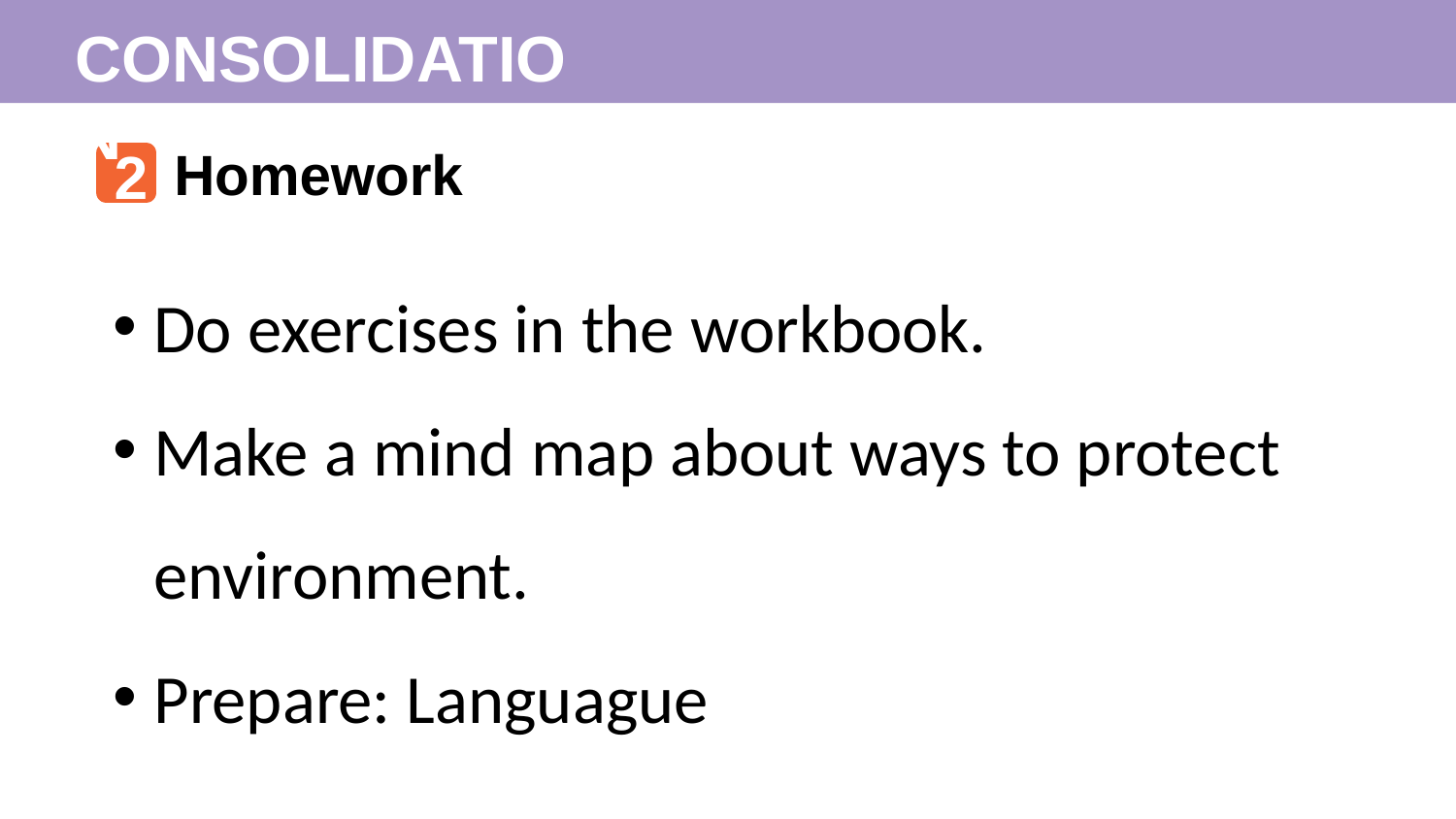

CONSOLIDATION
2
Homework

Do exercises in the workbook.
Make a mind map about ways to protect environment.
Prepare: Languague